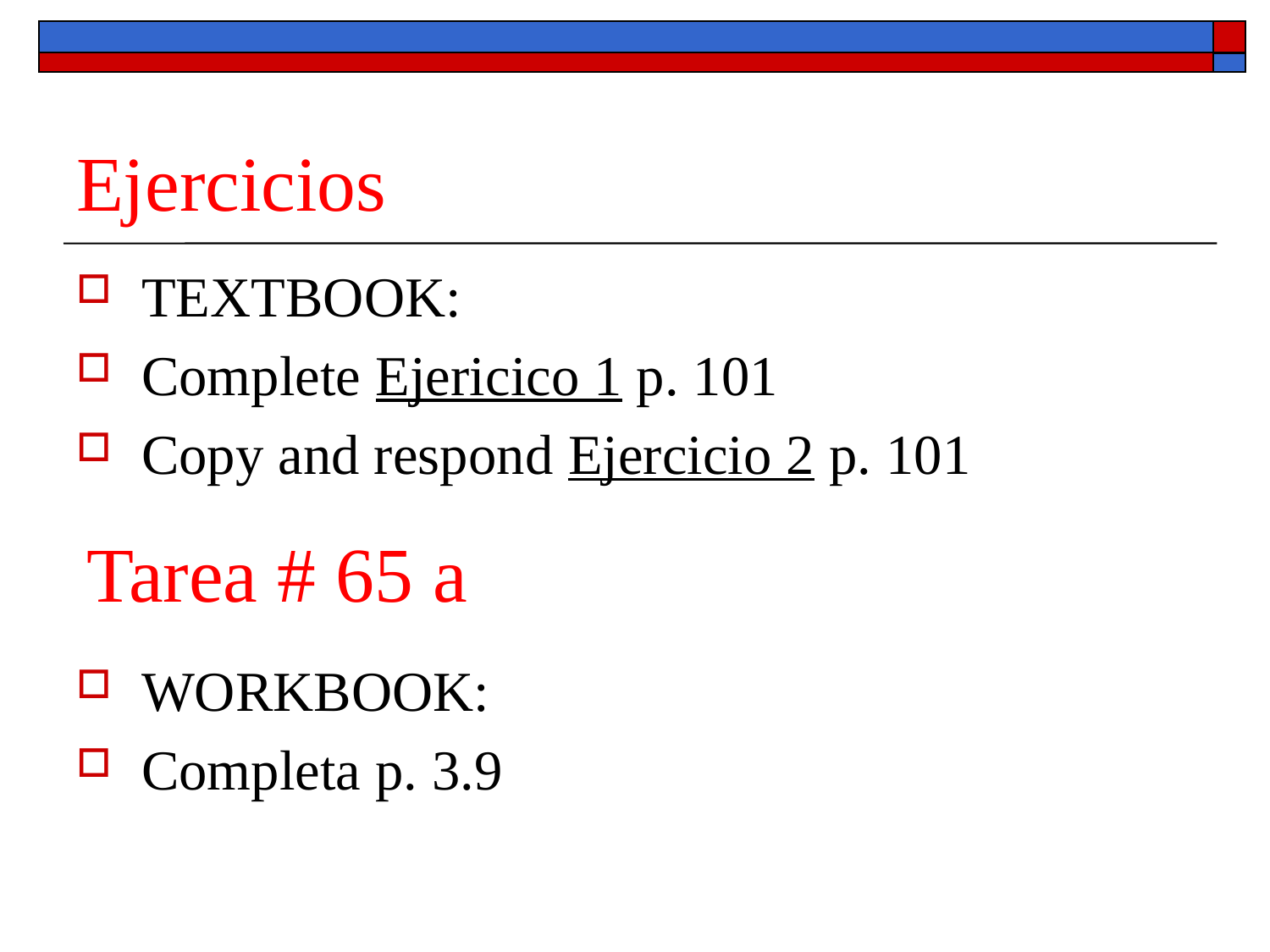

# Ejercicios
TEXTBOOK:
Complete Ejericico 1 p. 101
Copy and respond Ejercicio 2 p. 101

WORKBOOK:
Completa p. 3.9

Tarea # 65 a